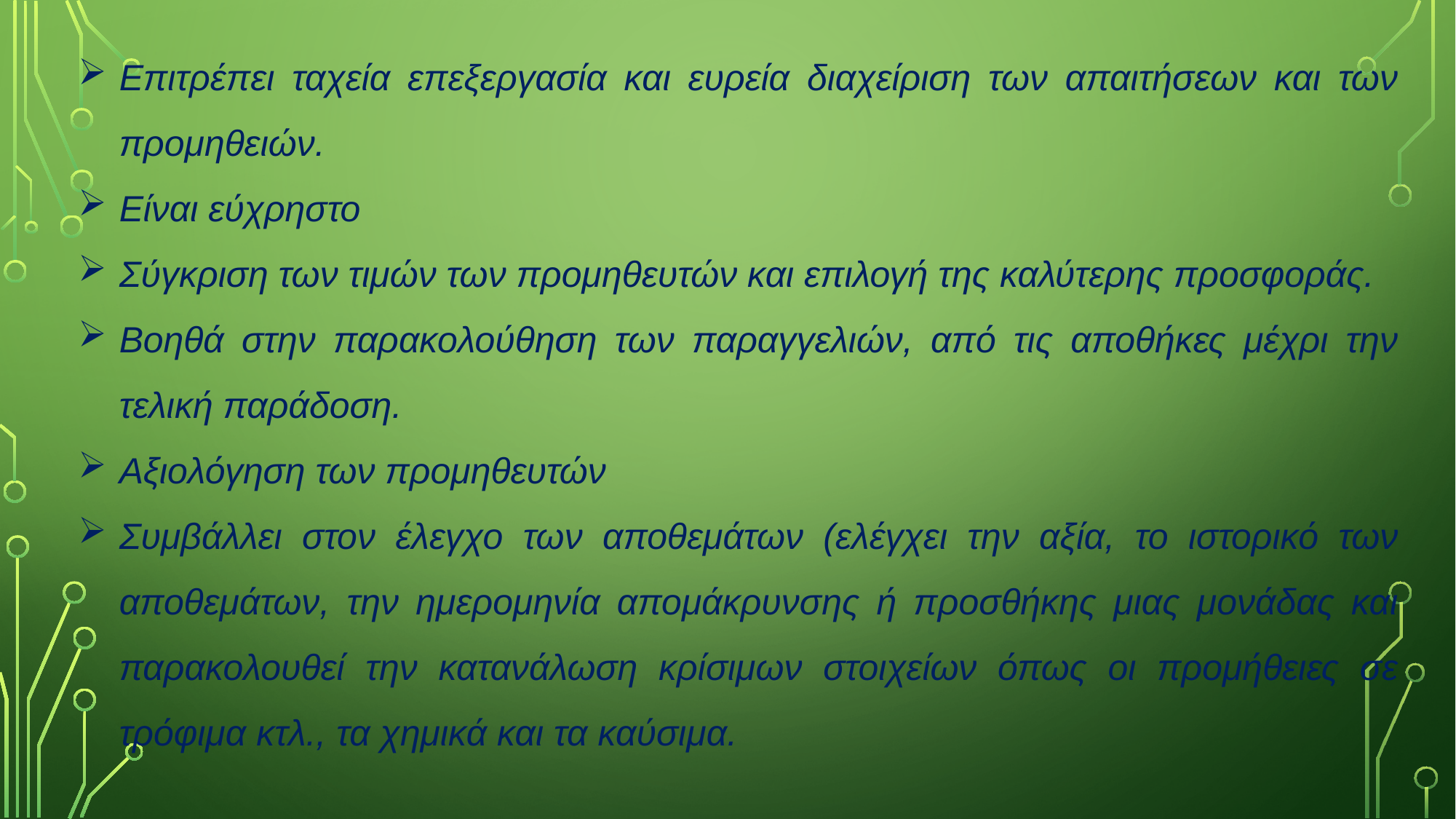

Επιτρέπει ταχεία επεξεργασία και ευρεία διαχείριση των απαιτήσεων και των προμηθειών.
Είναι εύχρηστο
Σύγκριση των τιμών των προμηθευτών και επιλογή της καλύτερης προσφοράς.
Βοηθά στην παρακολούθηση των παραγγελιών, από τις αποθήκες μέχρι την τελική παράδοση.
Αξιολόγηση των προμηθευτών
Συμβάλλει στον έλεγχο των αποθεμάτων (ελέγχει την αξία, το ιστορικό των αποθεμάτων, την ημερομηνία απομάκρυνσης ή προσθήκης μιας μονάδας και παρακολουθεί την κατανάλωση κρίσιμων στοιχείων όπως οι προμήθειες σε τρόφιμα κτλ., τα χημικά και τα καύσιμα.